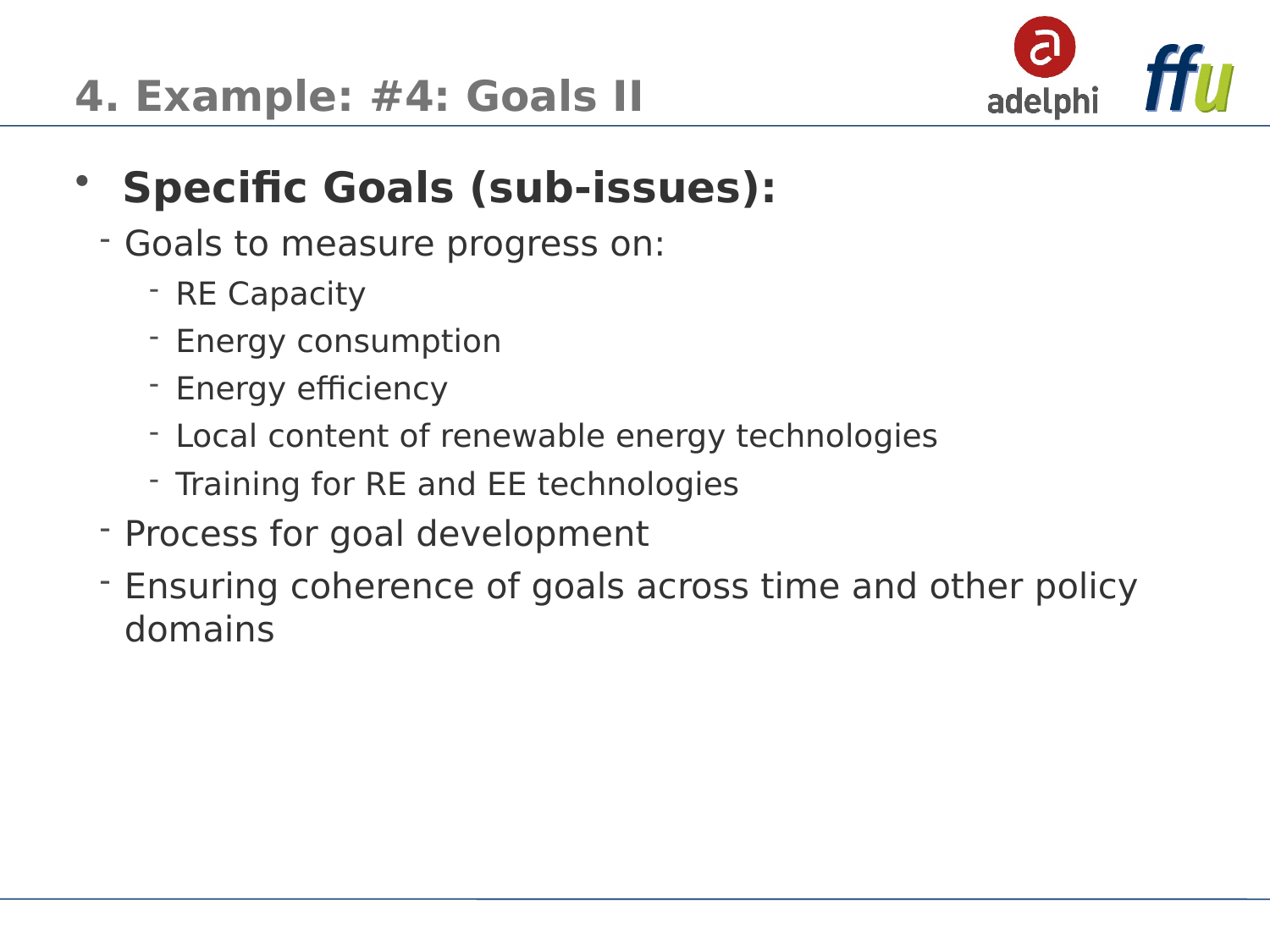

# 4. Example: #4: Goals II
Specific Goals (sub-issues):
Goals to measure progress on:
RE Capacity
Energy consumption
Energy efficiency
Local content of renewable energy technologies
Training for RE and EE technologies
Process for goal development
Ensuring coherence of goals across time and other policy domains